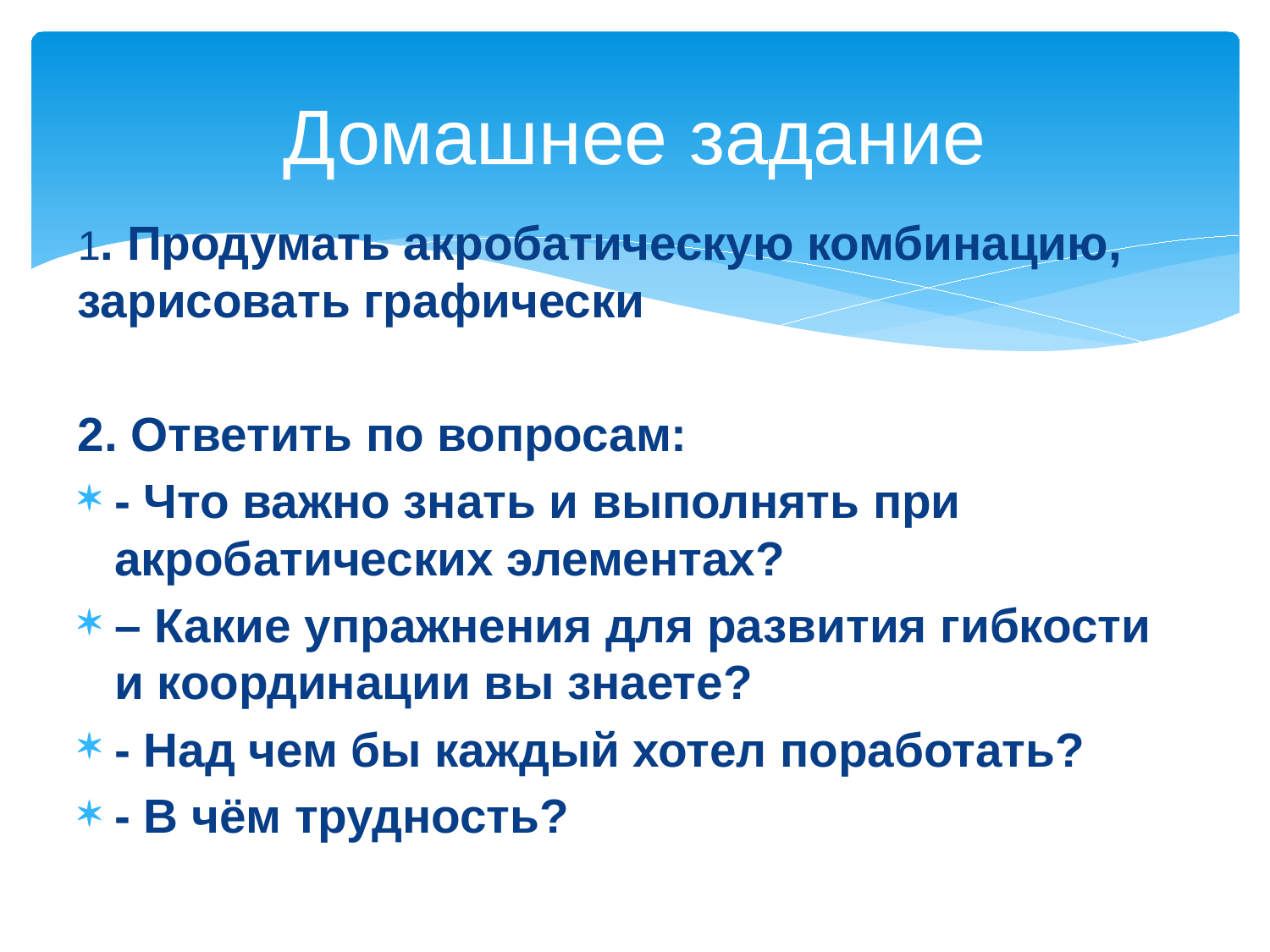

# Домашнее задание
1. Продумать акробатическую комбинацию, зарисовать графически

2. Ответить по вопросам:
- Что важно знать и выполнять при акробатических элементах?
– Какие упражнения для развития гибкости и координации вы знаете?
- Над чем бы каждый хотел поработать?
- В чём трудность?